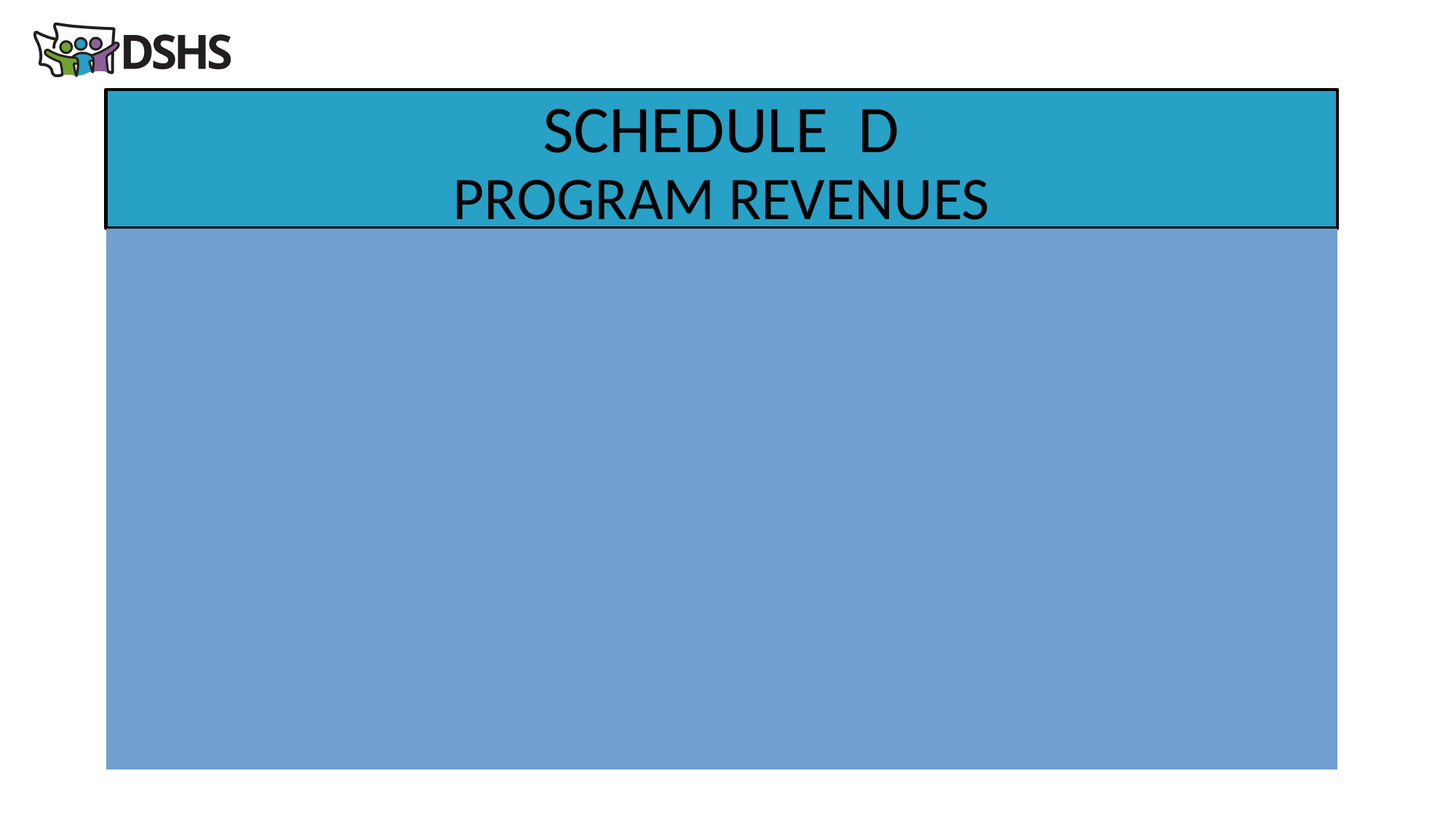

# SCHEDULE  D PROGRAM REVENUES

REVENUE EARNED DURING THE REPORT PERIOD
(Revenue for residential services must be reported on an accrual basis)

Amounts reported in the Revenue for Services section must be earned during the reporting year regardless of when the payments were received (accrual basis - include revenues earned in 2025 but not reimbursed until 2026 and do not include revenues reimbursed in 2025 for services provided in 2024 and prior)

Line 1 Revenue for Services Provided includes total ISS & Non-ISS reimbursements

Line 2 Other Operating Revenue

Revenues reported in the Other Operating Revenue and Non-Operating Revenue sections may be reported on an accrual or cash basis